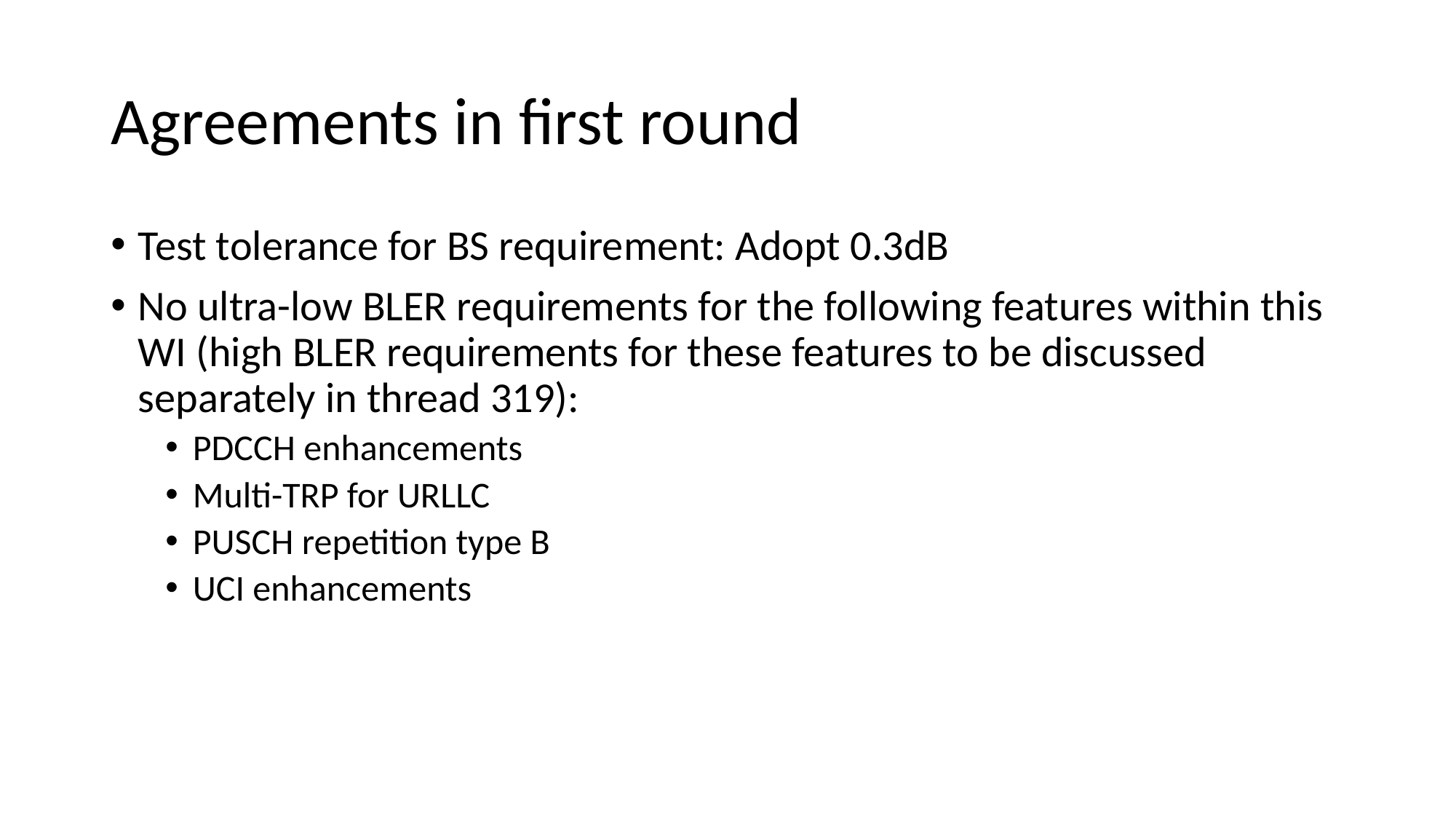

# Agreements in first round
Test tolerance for BS requirement: Adopt 0.3dB
No ultra-low BLER requirements for the following features within this WI (high BLER requirements for these features to be discussed separately in thread 319):
PDCCH enhancements
Multi-TRP for URLLC
PUSCH repetition type B
UCI enhancements